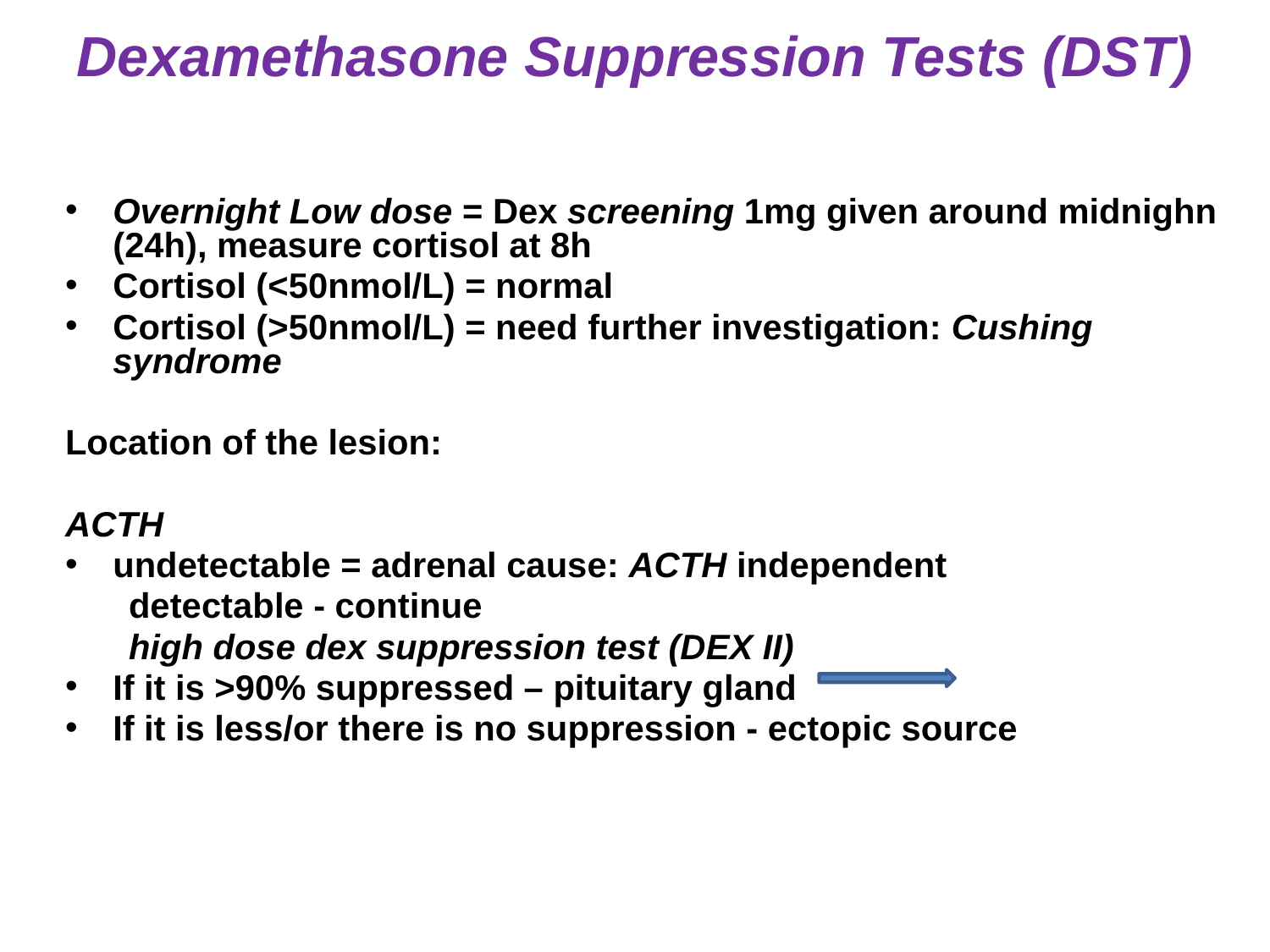

# Dexamethasone Suppression Tests (DST)
Overnight Low dose = Dex screening 1mg given around midnighn (24h), measure cortisol at 8h
Cortisol (<50nmol/L) = normal
Cortisol (>50nmol/L) = need further investigation: Cushing syndrome

Location of the lesion:

ACTH
undetectable = adrenal cause: ACTH independent
detectable - continue
high dose dex suppression test (DEX II)
If it is >90% suppressed – pituitary gland
If it is less/or there is no suppression - ectopic source